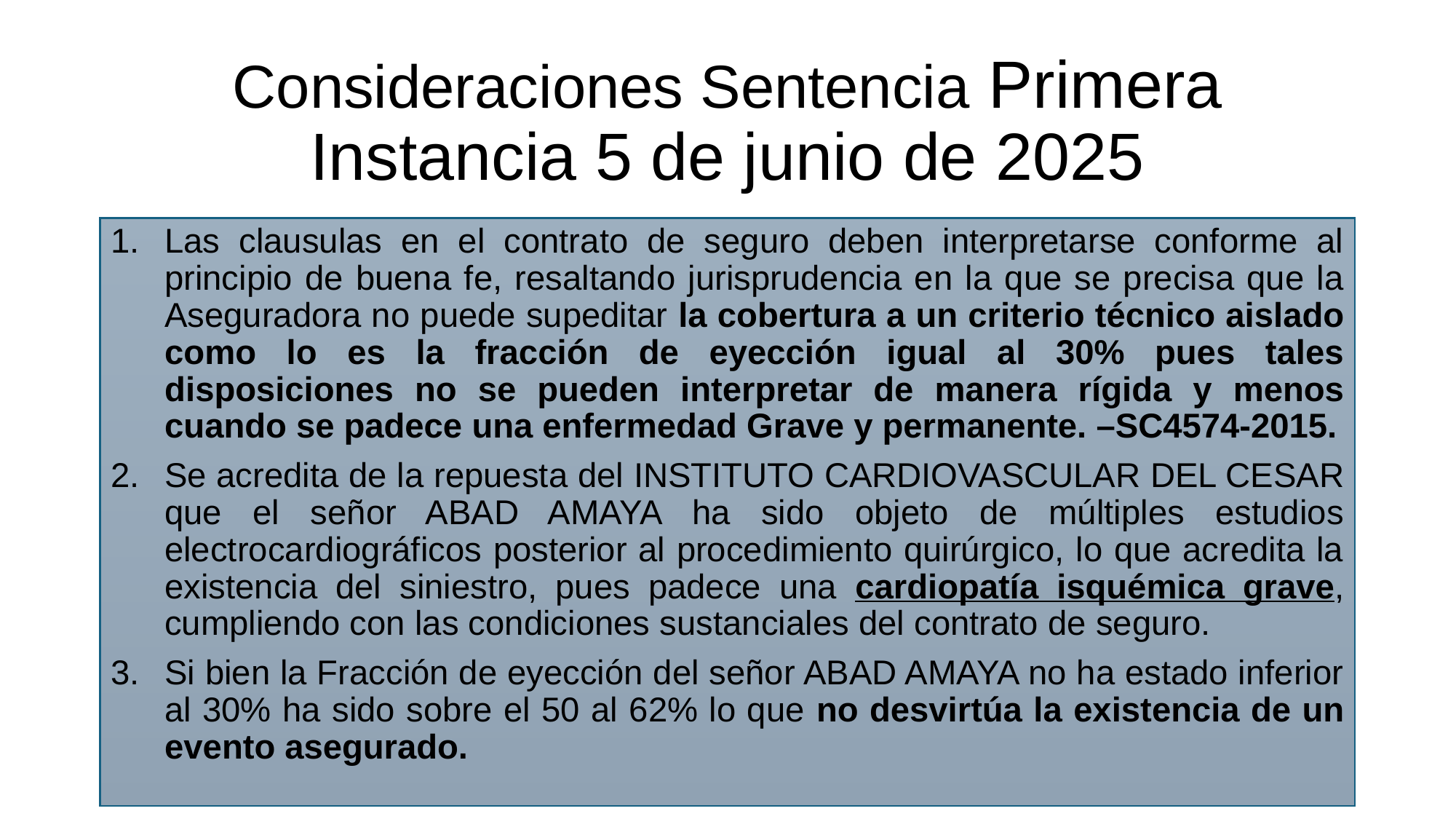

# Consideraciones Sentencia Primera Instancia 5 de junio de 2025
Las clausulas en el contrato de seguro deben interpretarse conforme al principio de buena fe, resaltando jurisprudencia en la que se precisa que la Aseguradora no puede supeditar la cobertura a un criterio técnico aislado como lo es la fracción de eyección igual al 30% pues tales disposiciones no se pueden interpretar de manera rígida y menos cuando se padece una enfermedad Grave y permanente. –SC4574-2015.
Se acredita de la repuesta del Instituto Cardiovascular del Cesar que el señor ABAD AMAYA ha sido objeto de múltiples estudios electrocardiográficos posterior al procedimiento quirúrgico, lo que acredita la existencia del siniestro, pues padece una cardiopatía isquémica grave, cumpliendo con las condiciones sustanciales del contrato de seguro.
Si bien la Fracción de eyección del señor ABAD AMAYA no ha estado inferior al 30% ha sido sobre el 50 al 62% lo que no desvirtúa la existencia de un evento asegurado.